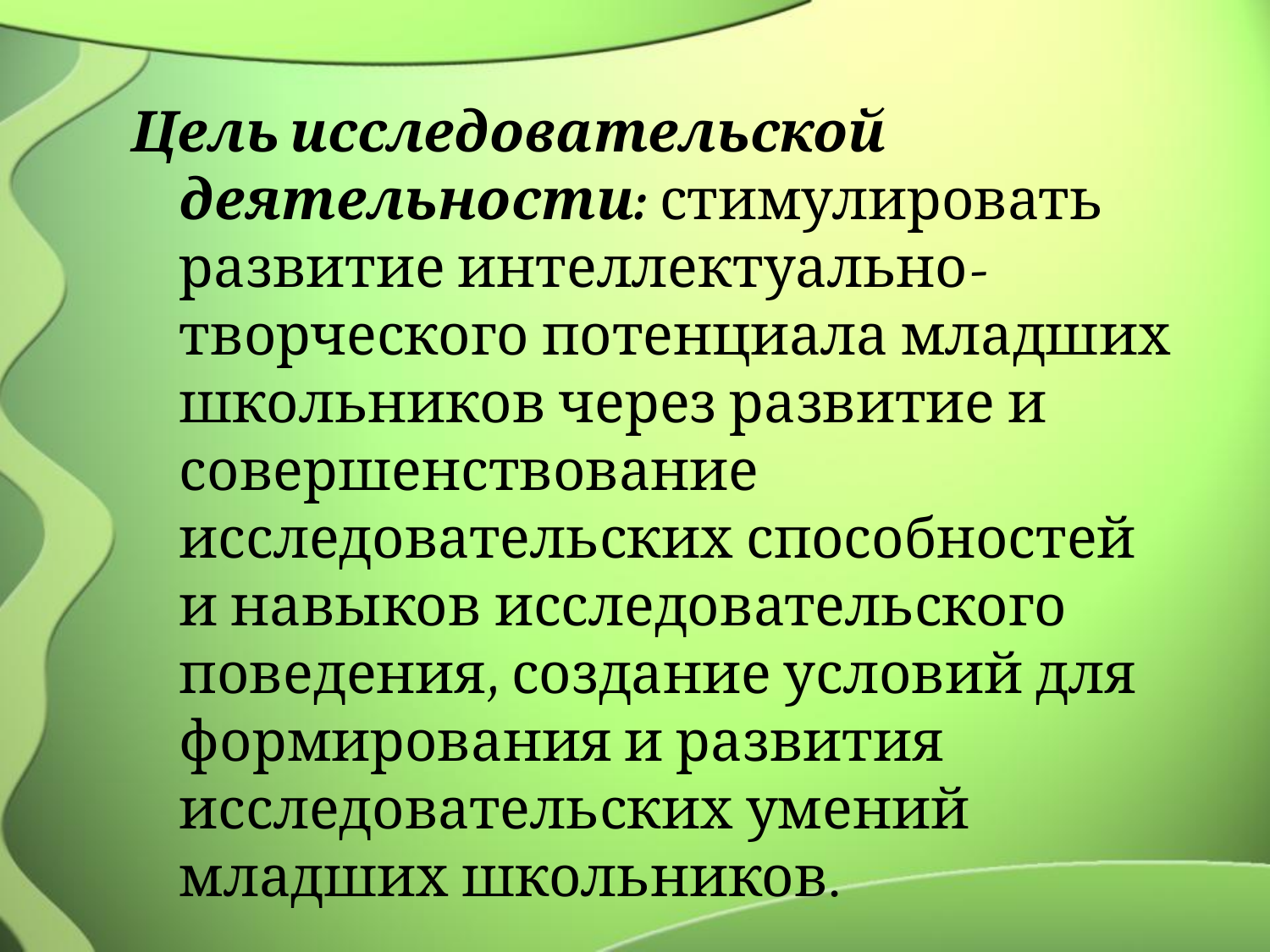

Цель исследовательской деятельности: стимулировать развитие интеллектуально-творческого потенциала младших школьников через развитие и совершенствование исследовательских способностей и навыков исследовательского поведения, создание условий для формирования и развития исследовательских умений младших школьников.